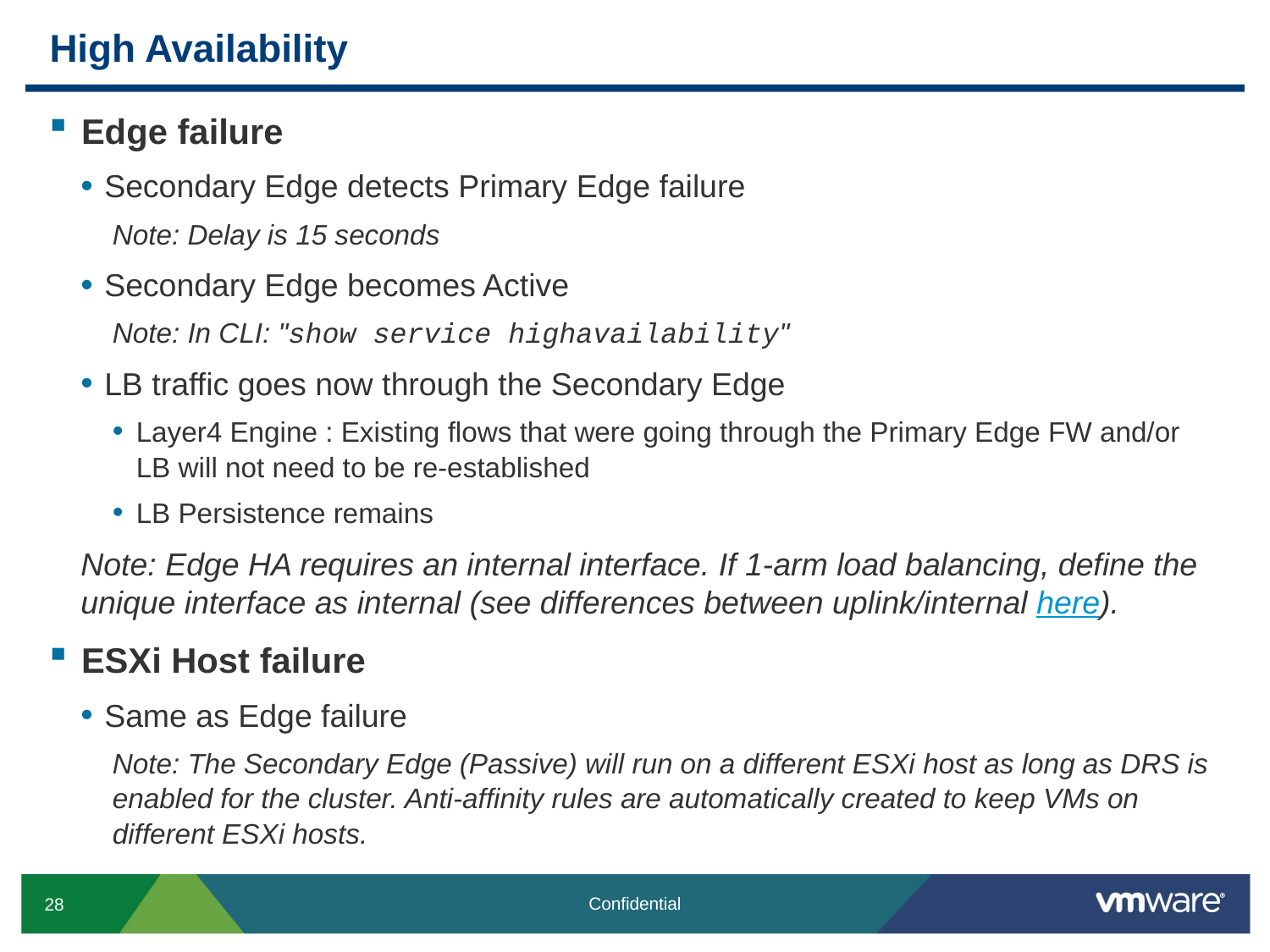

# High Availability
Edge failure
Secondary Edge detects Primary Edge failure
Note: Delay is 15 seconds
Secondary Edge becomes Active
Note: In CLI: "show service highavailability"
LB traffic goes now through the Secondary Edge
Layer4 Engine : Existing flows that were going through the Primary Edge FW and/or LB will not need to be re-established
LB Persistence remains
Note: Edge HA requires an internal interface. If 1-arm load balancing, define the unique interface as internal (see differences between uplink/internal here).
ESXi Host failure
Same as Edge failure
Note: The Secondary Edge (Passive) will run on a different ESXi host as long as DRS is enabled for the cluster. Anti-affinity rules are automatically created to keep VMs on different ESXi hosts.